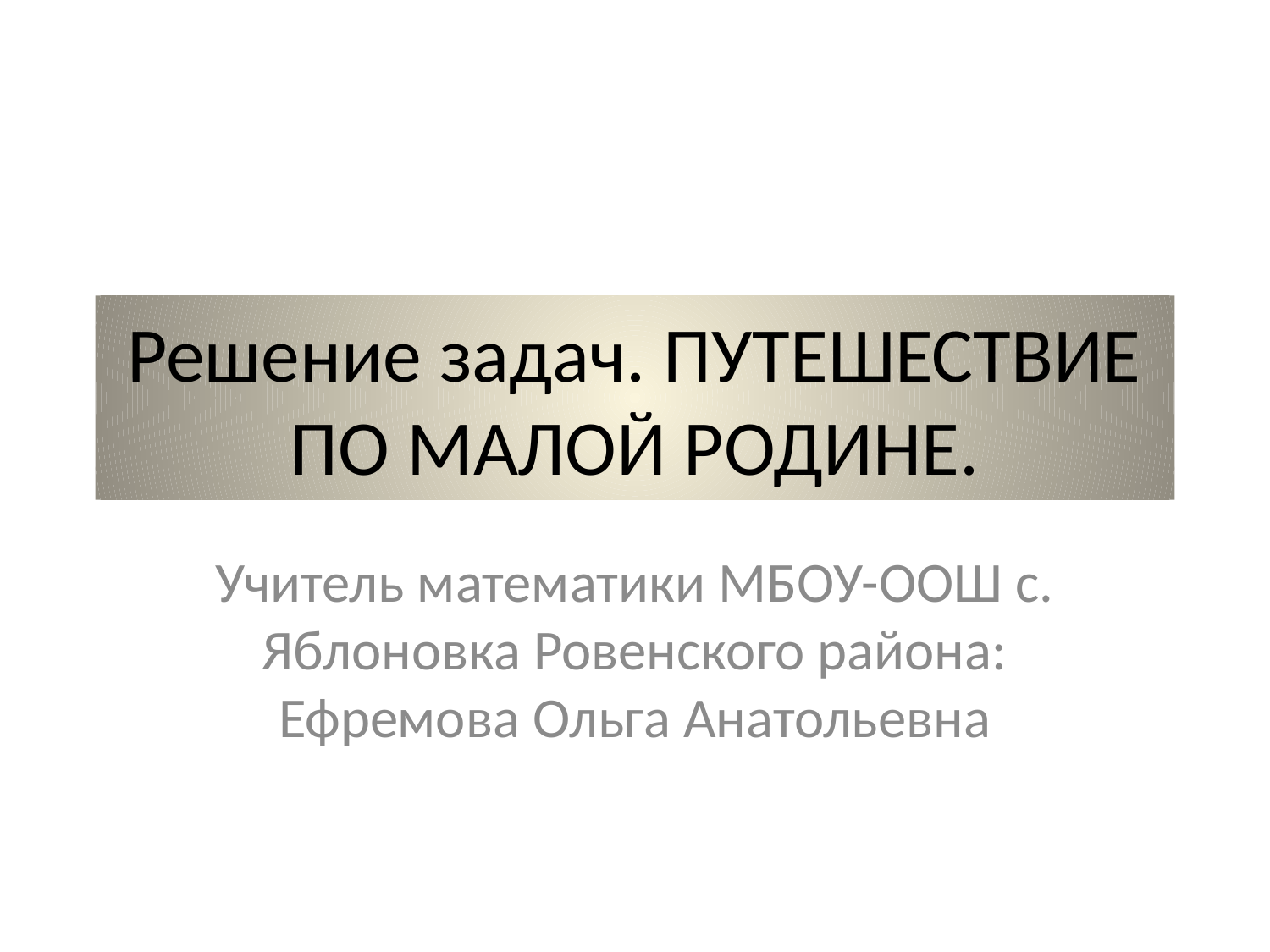

# Решение задач. ПУТЕШЕСТВИЕ ПО МАЛОЙ РОДИНЕ.
Учитель математики МБОУ-ООШ с. Яблоновка Ровенского района: Ефремова Ольга Анатольевна